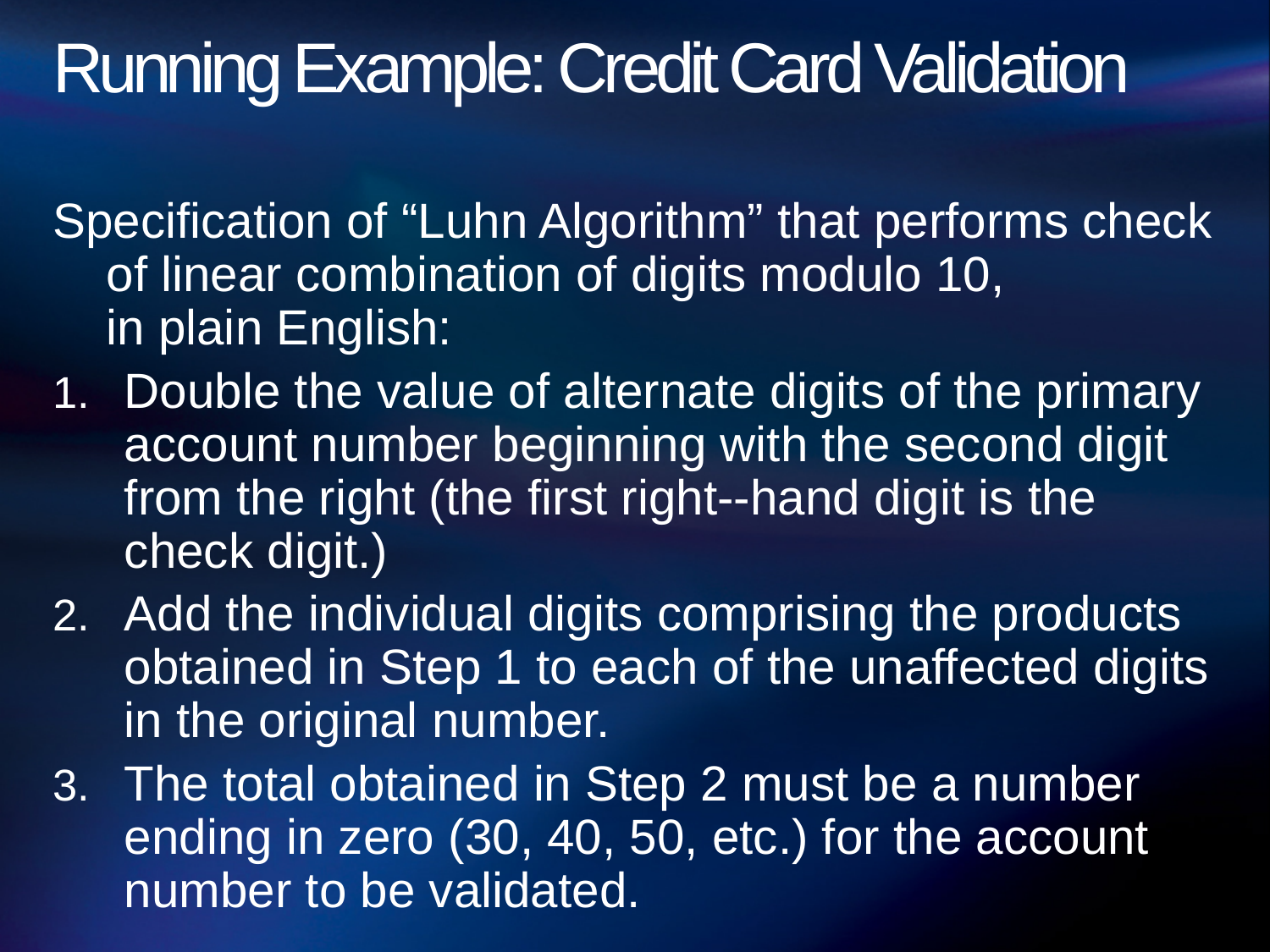

# Running Example: Credit Card Validation
Specification of “Luhn Algorithm” that performs check of linear combination of digits modulo 10,
in plain English:
Double the value of alternate digits of the primary account number beginning with the second digit from the right (the first right--hand digit is the check digit.)
Add the individual digits comprising the products obtained in Step 1 to each of the unaffected digits in the original number.
The total obtained in Step 2 must be a number ending in zero (30, 40, 50, etc.) for the account number to be validated.